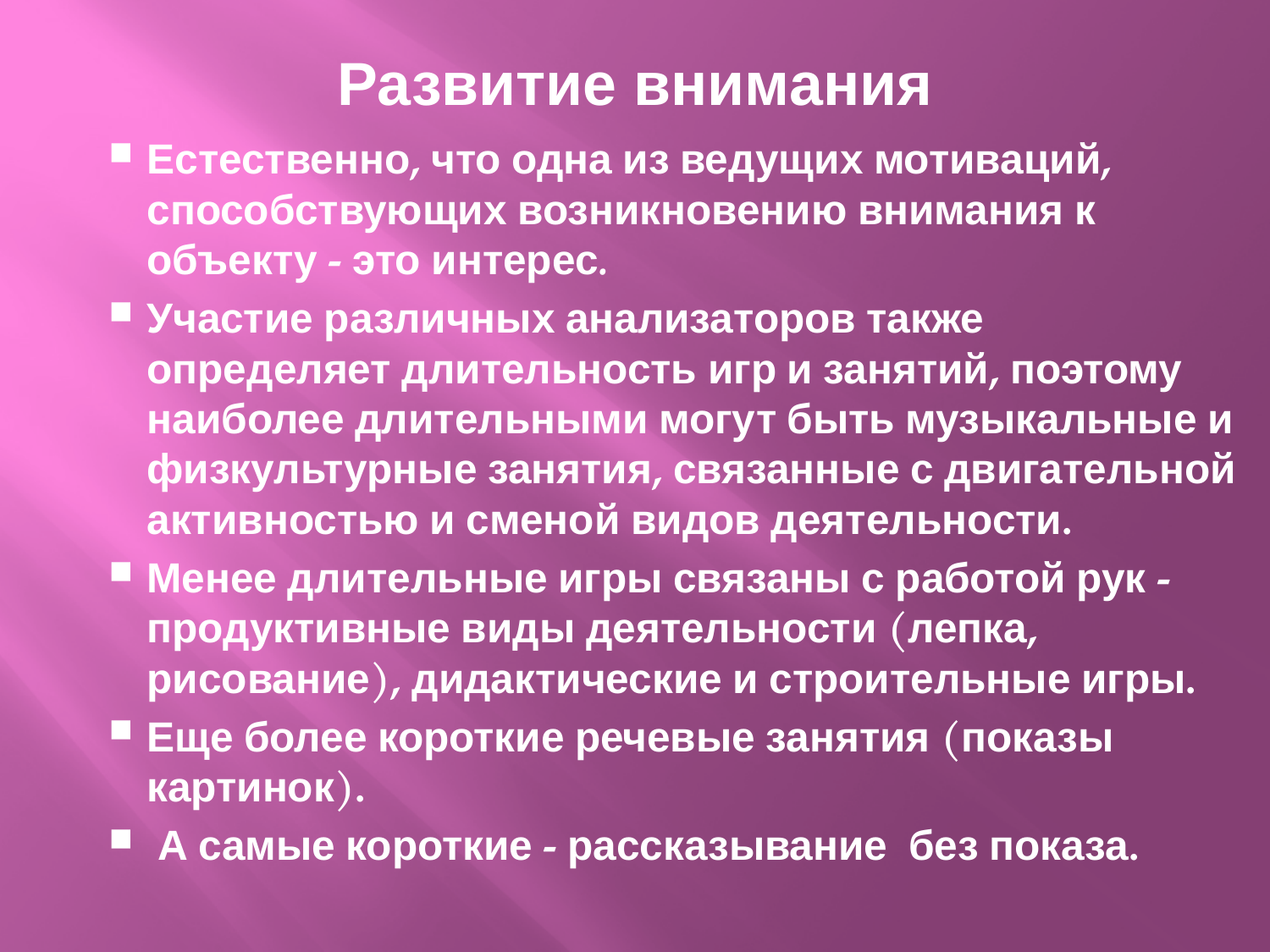

# Развитие внимания
Естественно, что одна из ведущих мотиваций, способствующих возникновению внимания к объекту - это интерес.
Участие различных анализаторов также определяет длительность игр и занятий, поэтому наиболее длительными могут быть музыкальные и физкультурные занятия, связанные с двигательной активностью и сменой видов деятельности.
Менее длительные игры связаны с работой рук - продуктивные виды деятельности (лепка, рисование), дидактические и строительные игры.
Еще более короткие речевые занятия (показы картинок).
 А самые короткие - рассказывание  без показа.